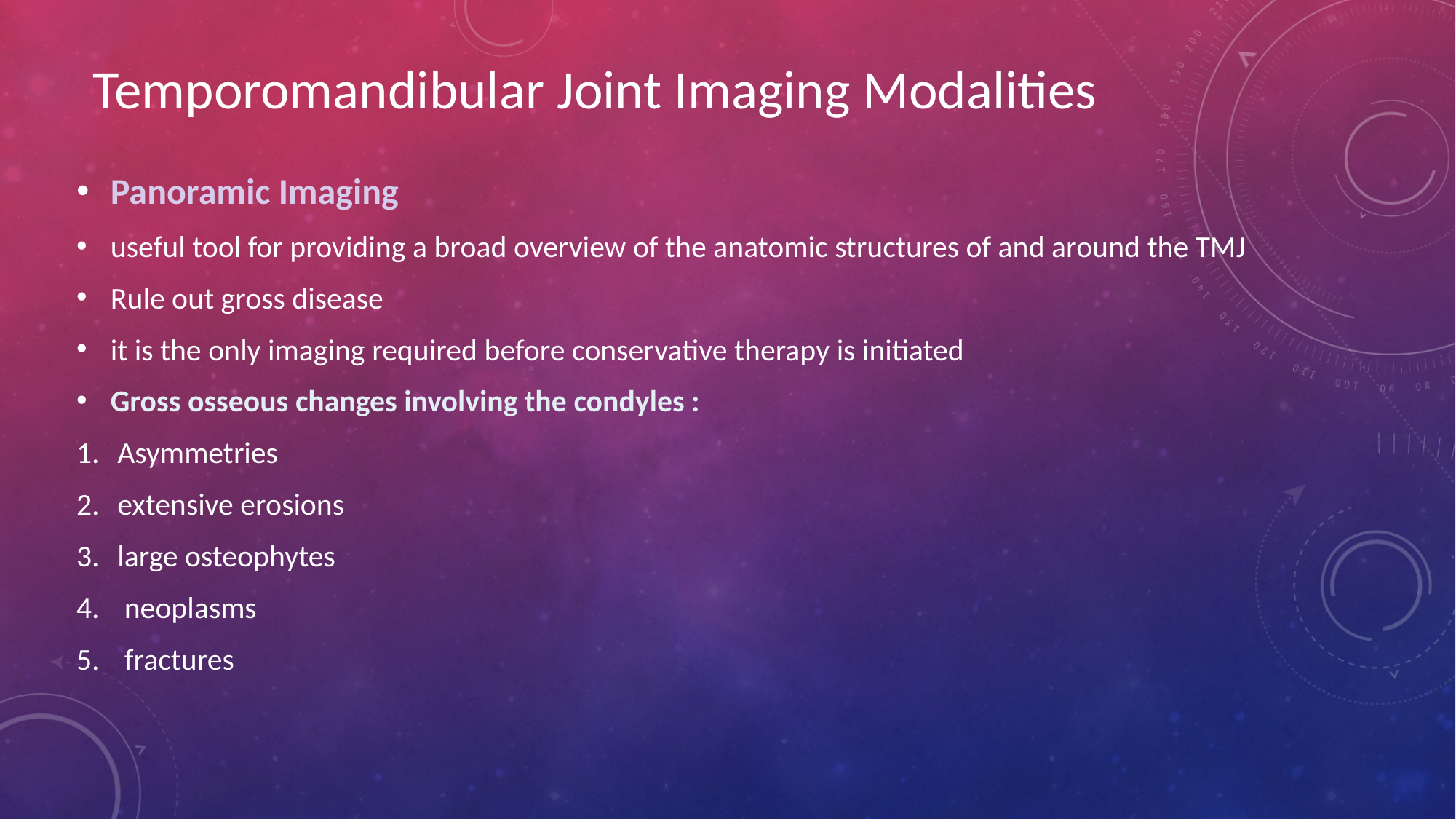

# Temporomandibular Joint Imaging Modalities

Panoramic Imaging
useful tool for providing a broad overview of the anatomic structures of and around the TMJ
Rule out gross disease
it is the only imaging required before conservative therapy is initiated
Gross osseous changes involving the condyles :
Asymmetries
extensive erosions
large osteophytes
 neoplasms
 fractures